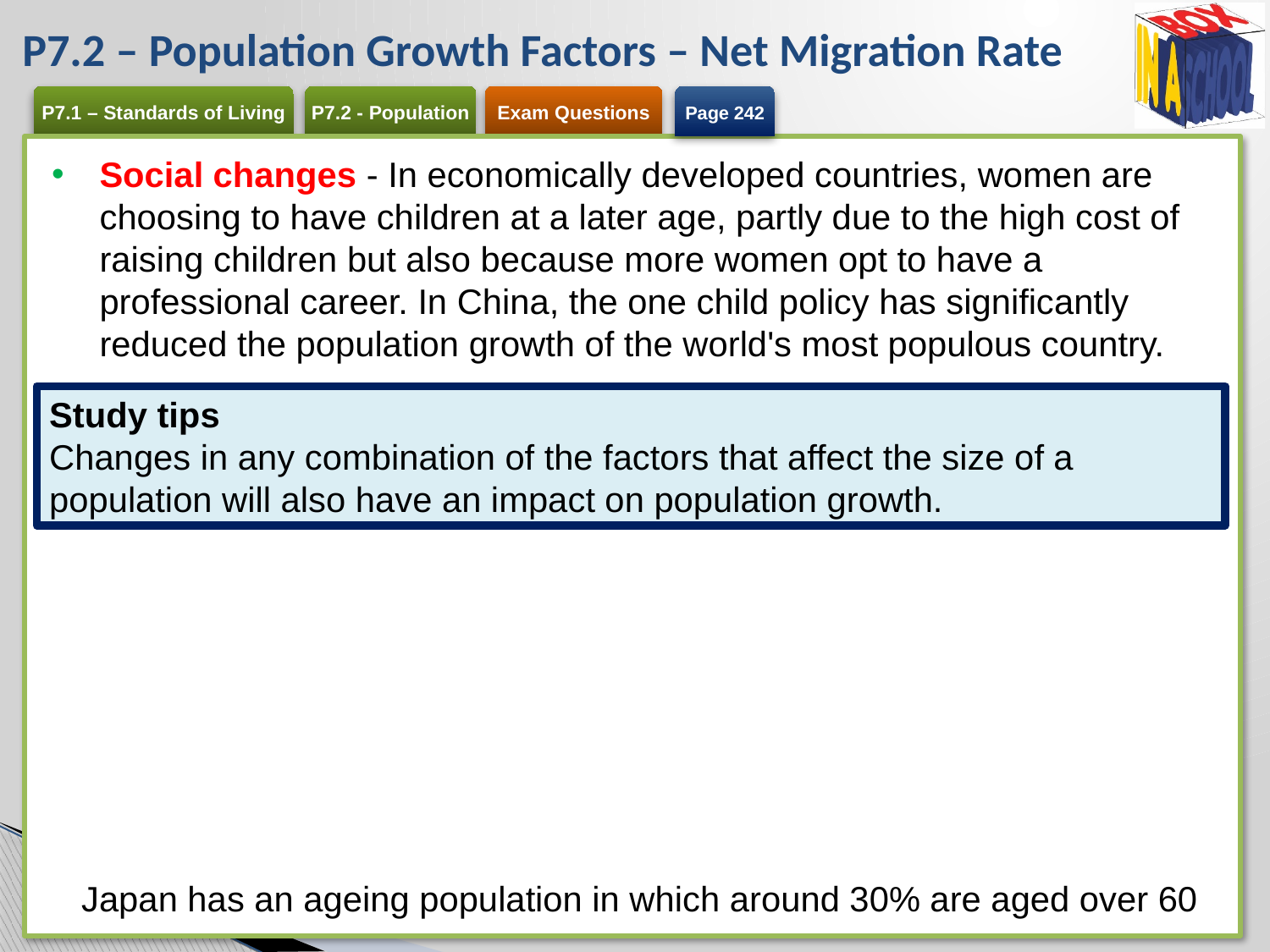

# P7.2 – Population Growth Factors – Net Migration Rate
Page 242
Social changes - In economically developed countries, women are choosing to have children at a later age, partly due to the high cost of raising children but also because more women opt to have a professional career. In China, the one child policy has significantly reduced the population growth of the world's most populous country.
Study tips
Changes in any combination of the factors that affect the size of a population will also have an impact on population growth.
Japan has an ageing population in which around 30% are aged over 60